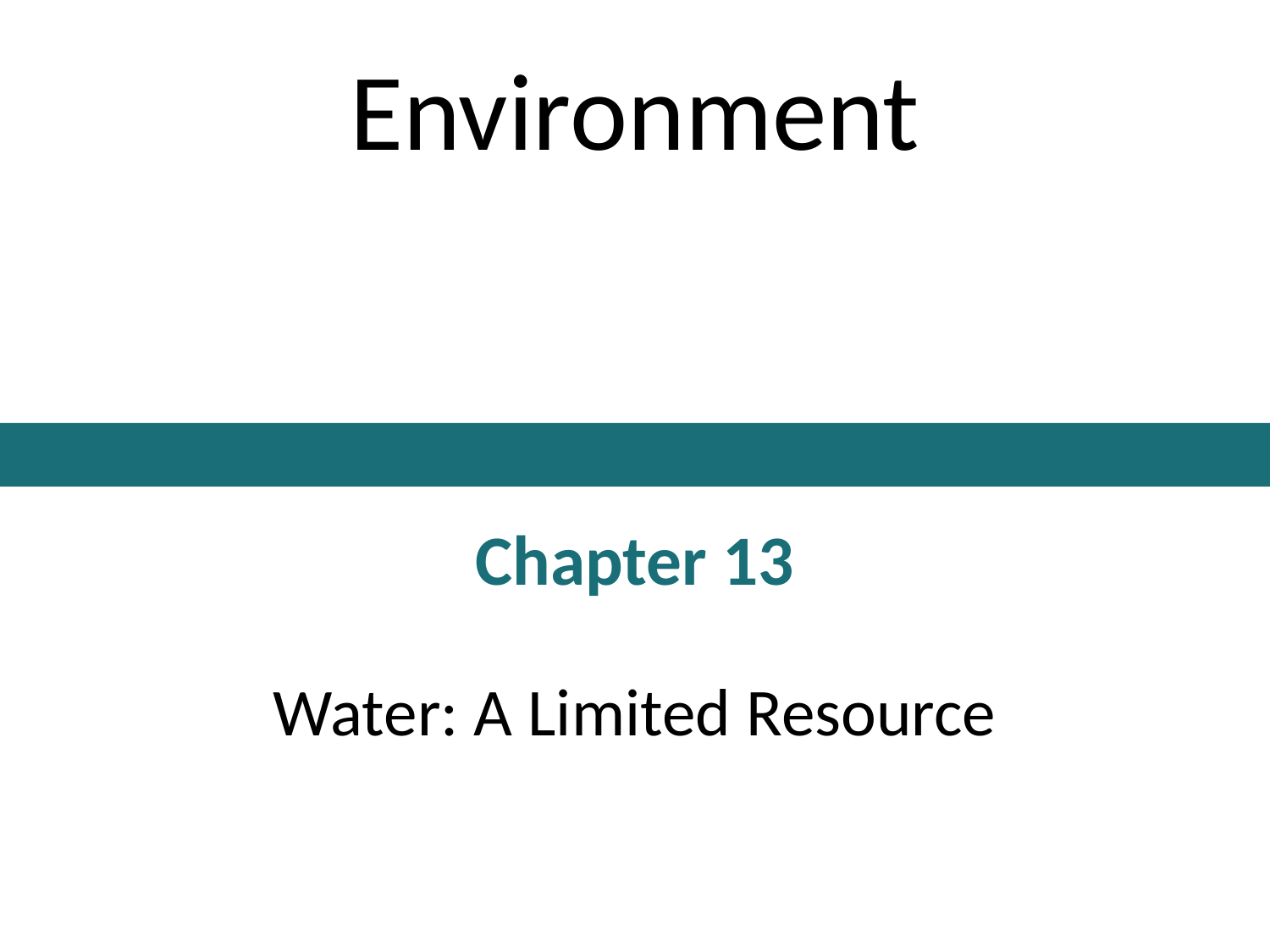

# Environment
Chapter 13
Water: A Limited Resource